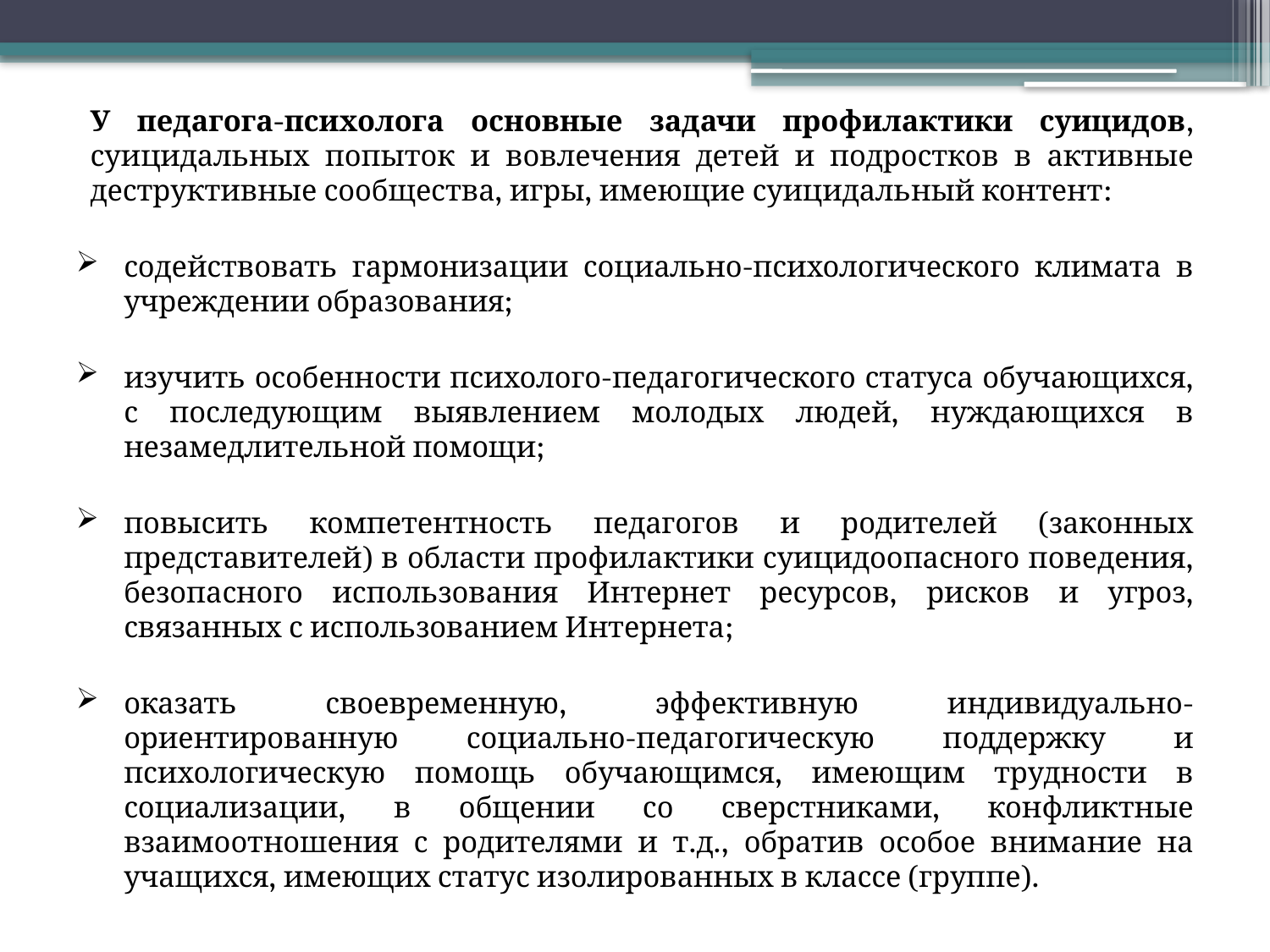

У педагога-психолога основные задачи профилактики суицидов, суицидальных попыток и вовлечения детей и подростков в активные деструктивные сообщества, игры, имеющие суицидальный контент:

содействовать гармонизации социально-психологического климата в учреждении образования;

изучить особенности психолого-педагогического статуса обучающихся, с последующим выявлением молодых людей, нуждающихся в незамедлительной помощи;

повысить компетентность педагогов и родителей (законных представителей) в области профилактики суицидоопасного поведения, безопасного использования Интернет ресурсов, рисков и угроз, связанных с использованием Интернета;

оказать своевременную, эффективную индивидуально-ориентированную социально-педагогическую поддержку и психологическую помощь обучающимся, имеющим трудности в социализации, в общении со сверстниками, конфликтные взаимоотношения с родителями и т.д., обратив особое внимание на учащихся, имеющих статус изолированных в классе (группе).